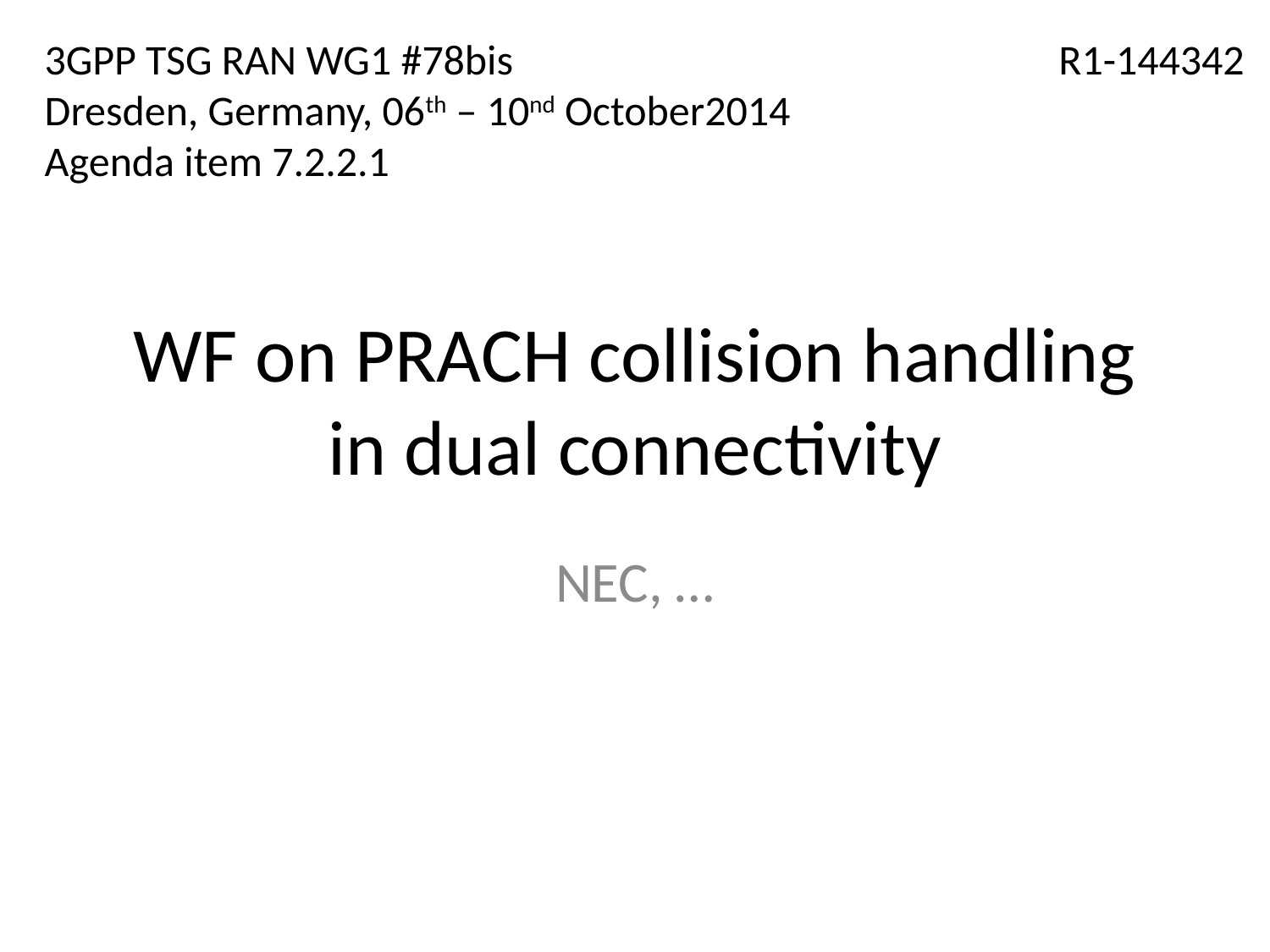

3GPP TSG RAN WG1 #78bis
Dresden, Germany, 06th – 10nd October2014
Agenda item 7.2.2.1
R1-144342
# WF on PRACH collision handling in dual connectivity
NEC, …